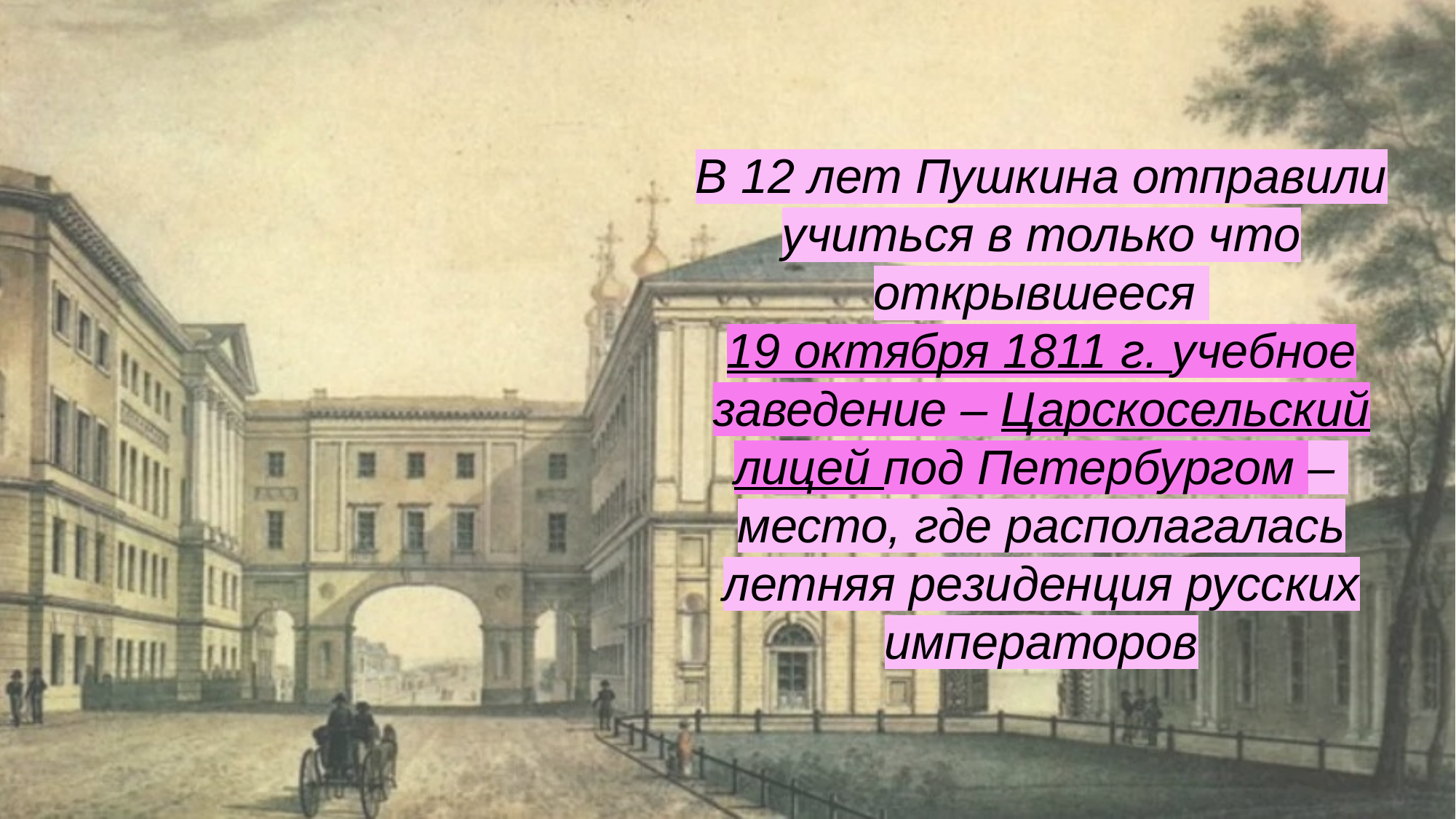

В 12 лет Пушкина отправили учиться в только что открывшееся
19 октября 1811 г. учебное заведение – Царскосельский лицей под Петербургом –  место, где располагалась летняя резиденция русских императоров